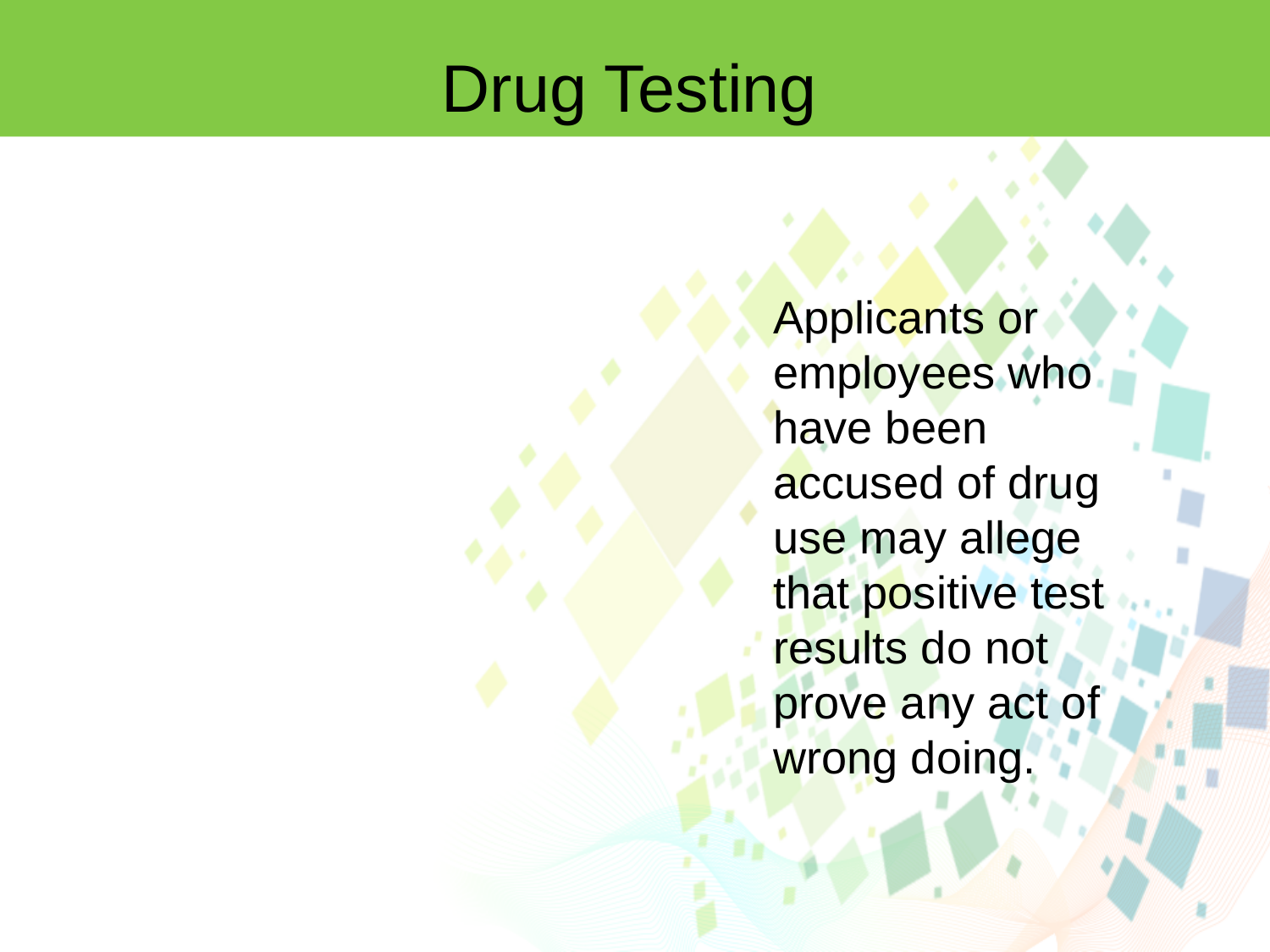

Drug Testing
Applicants or employees who have been accused of drug use may allege that positive test results do not prove any act of wrong doing.